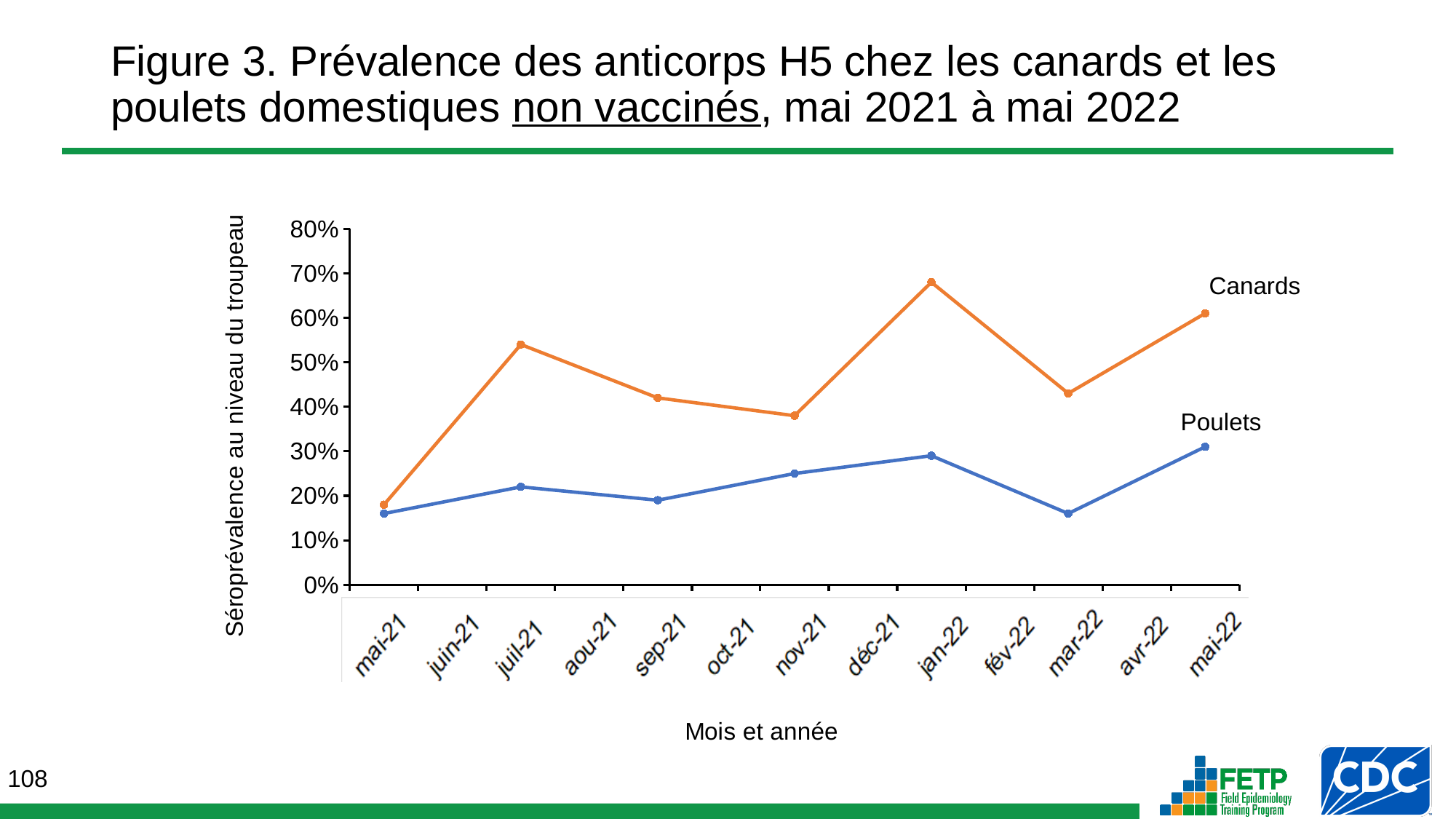

Figure 3. Prévalence des anticorps H5 chez les canards et les poulets domestiques non vaccinés, mai 2021 à mai 2022

### Chart

| Category | Poulets | Canards |
|---|---|---|
| 44317 | 0.16 | 0.18 |
| 44378 | 0.22 | 0.54 |
| 44440 | 0.19 | 0.42 |
| 44501 | 0.25 | 0.38 |
| 44562 | 0.29 | 0.68 |
| 44621 | 0.16 | 0.43 |
| 44682 | 0.31 | 0.61 |
Canards
Poulets